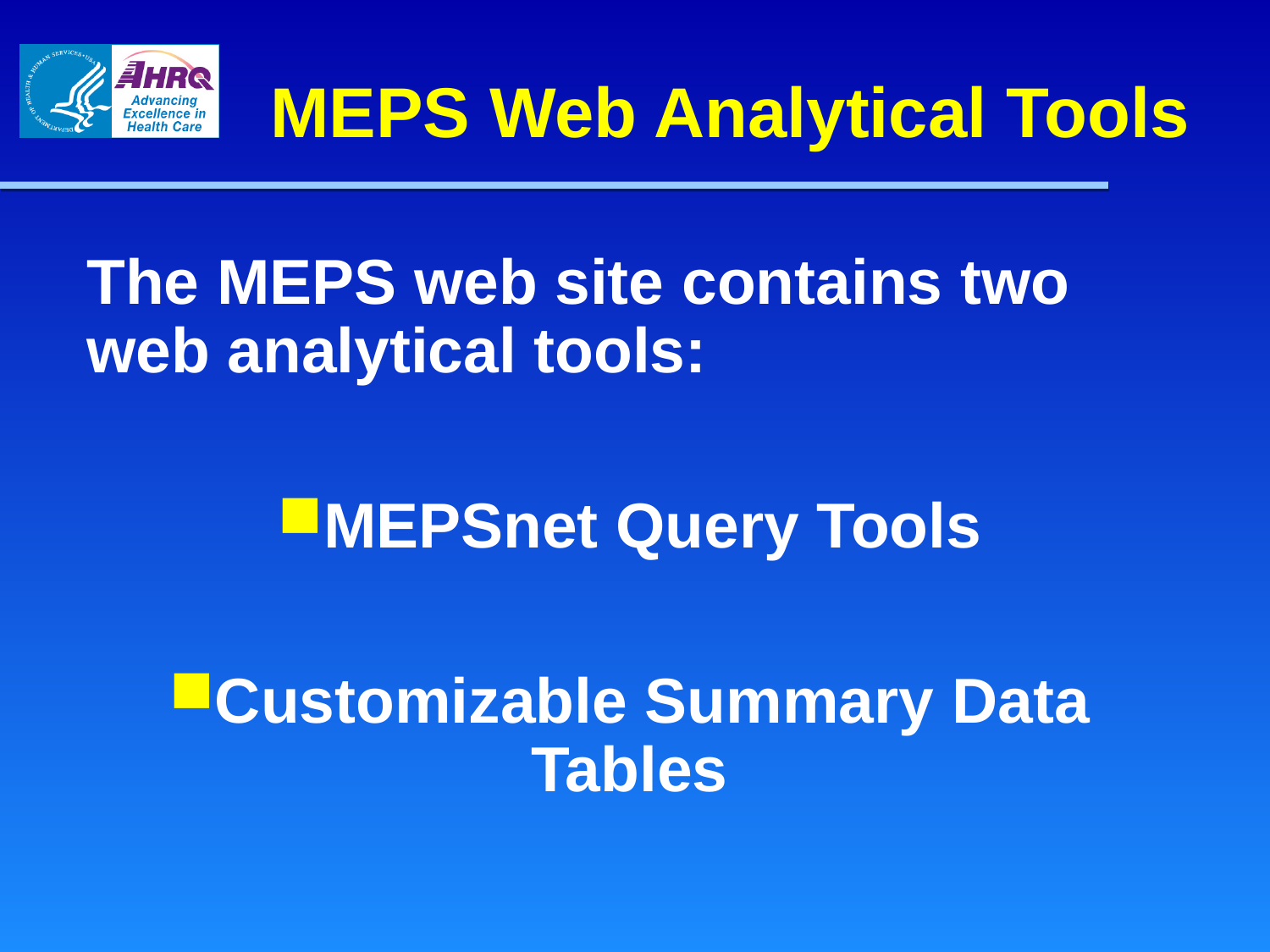

# MEPS Web Analytical Tools
The MEPS web site contains two web analytical tools:

MEPSnet Query Tools

Customizable Summary Data Tables